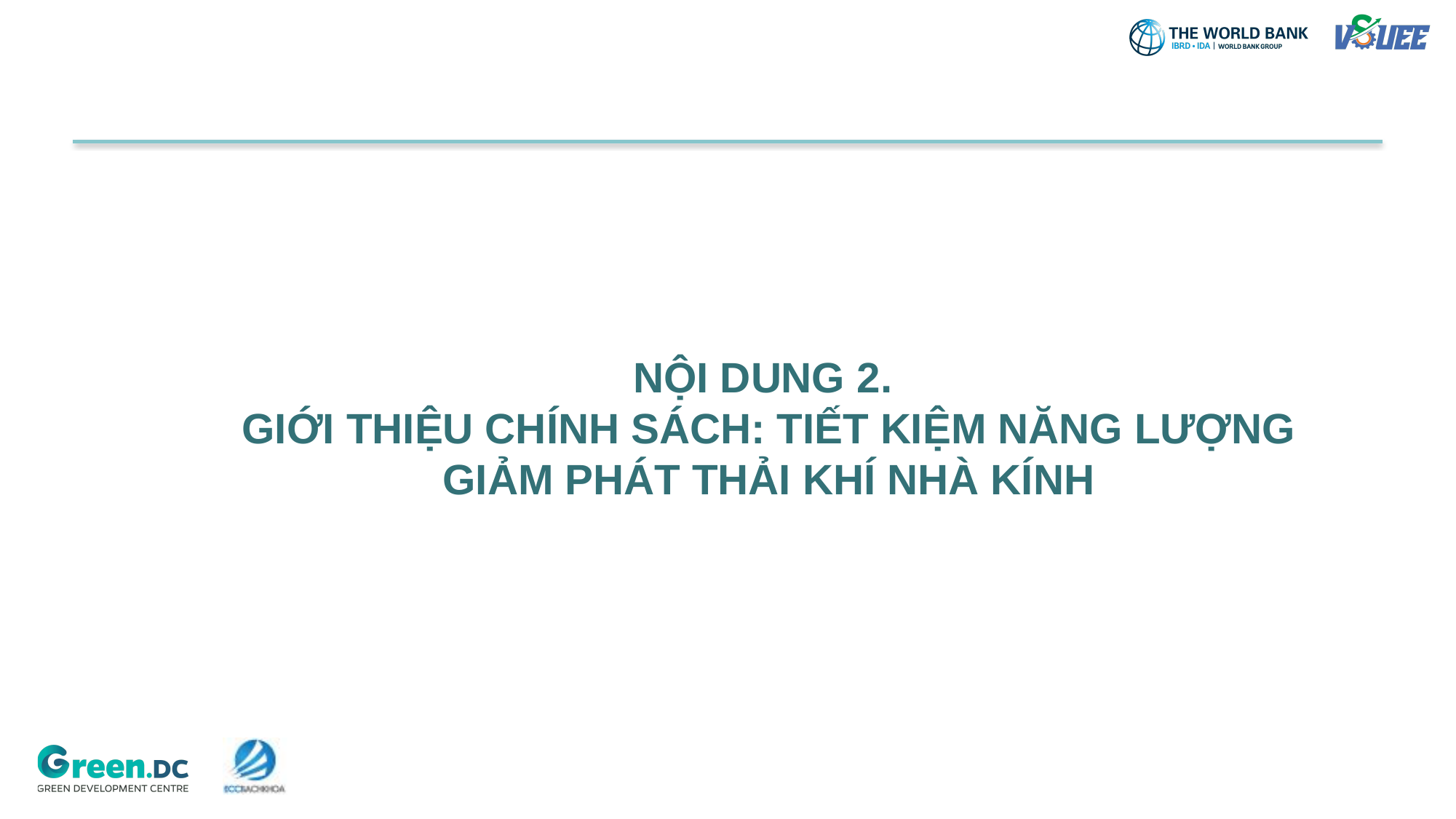

NỘI DUNG 2.
GIỚI THIỆU CHÍNH SÁCH: TIẾT KIỆM NĂNG LƯỢNG
GIẢM PHÁT THẢI KHÍ NHÀ KÍNH